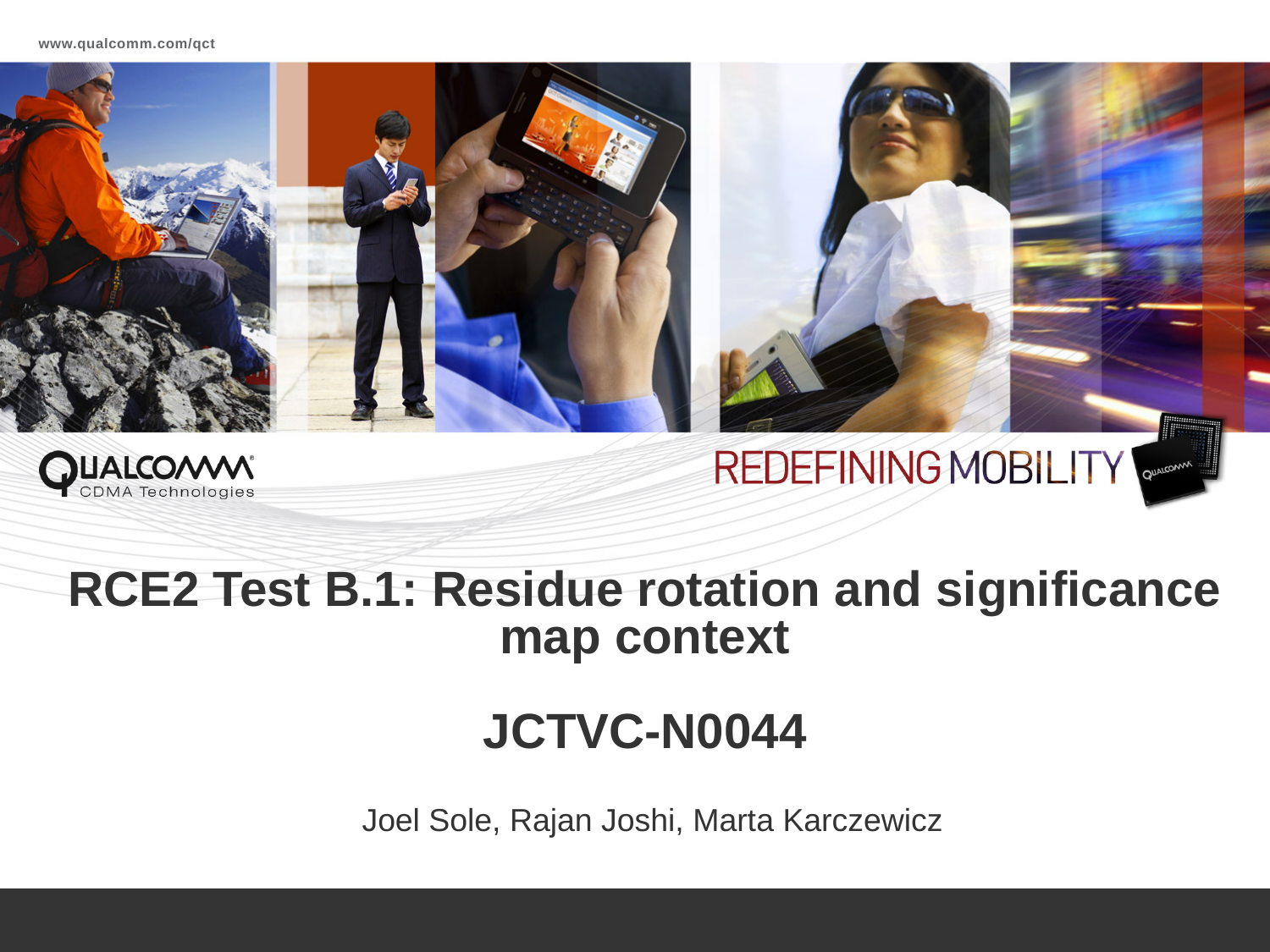

# RCE2 Test B.1: Residue rotation and significance map context JCTVC-N0044
Joel Sole, Rajan Joshi, Marta Karczewicz